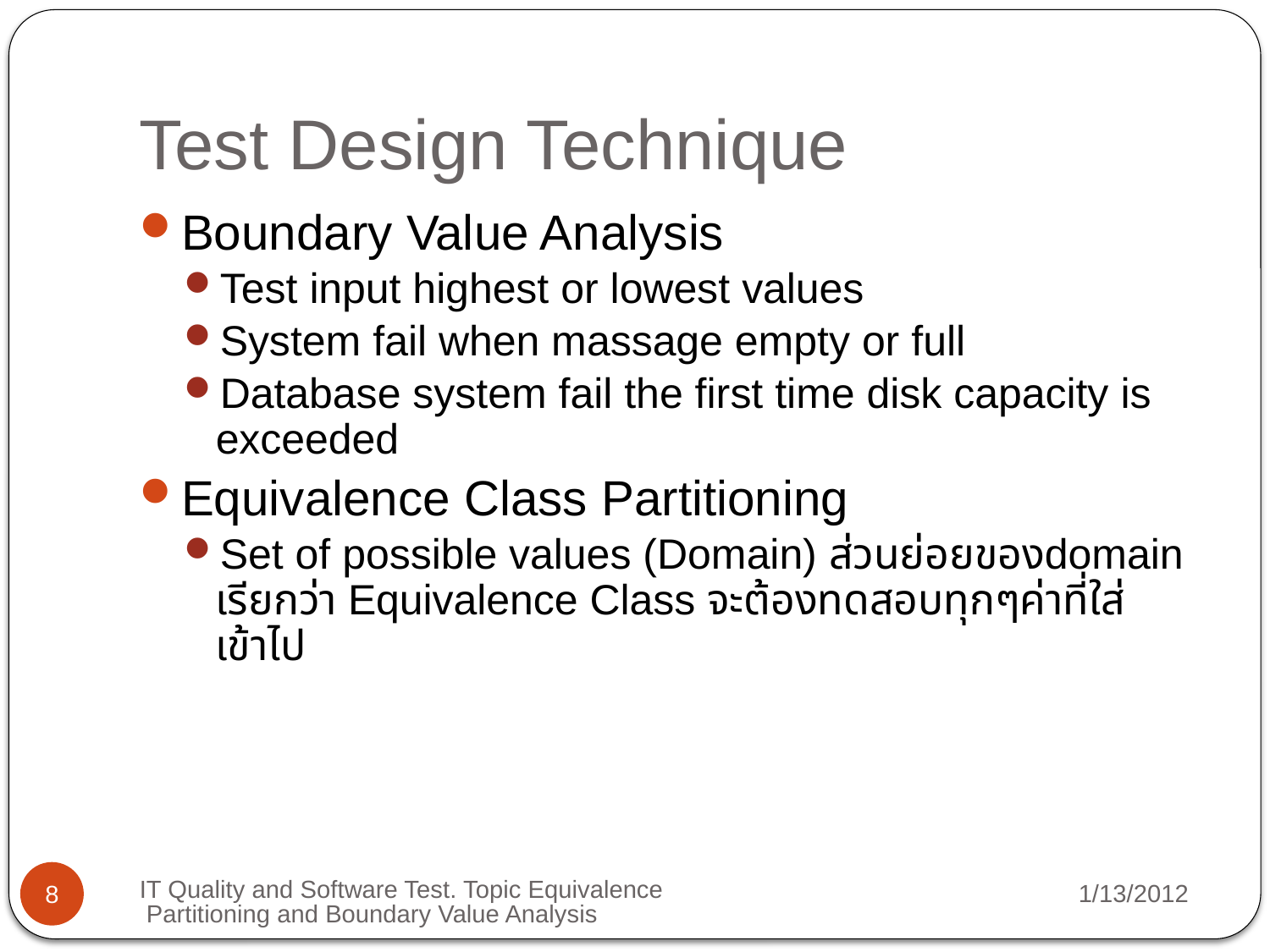

# Test Design Technique
Boundary Value Analysis
Test input highest or lowest values
System fail when massage empty or full
Database system fail the first time disk capacity is exceeded
Equivalence Class Partitioning
Set of possible values (Domain) ส่วนย่อยของdomain เรียกว่า Equivalence Class จะต้องทดสอบทุกๆค่าที่ใส่เข้าไป

IT Quality and Software Test. Topic Equivalence Partitioning and Boundary Value Analysis
1/13/2012
8